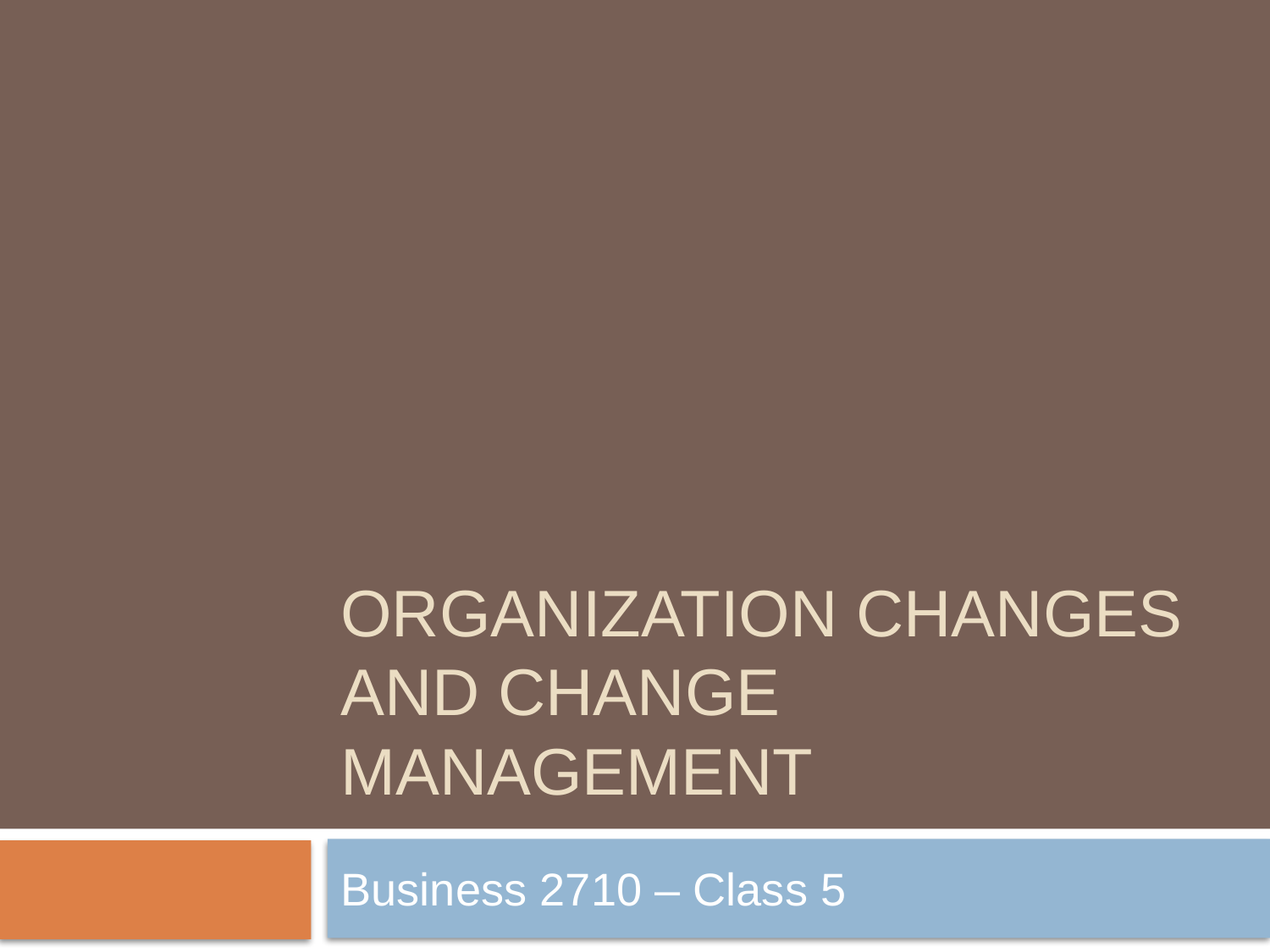

# Organization Changes and Change Management
Business 2710 – Class 5